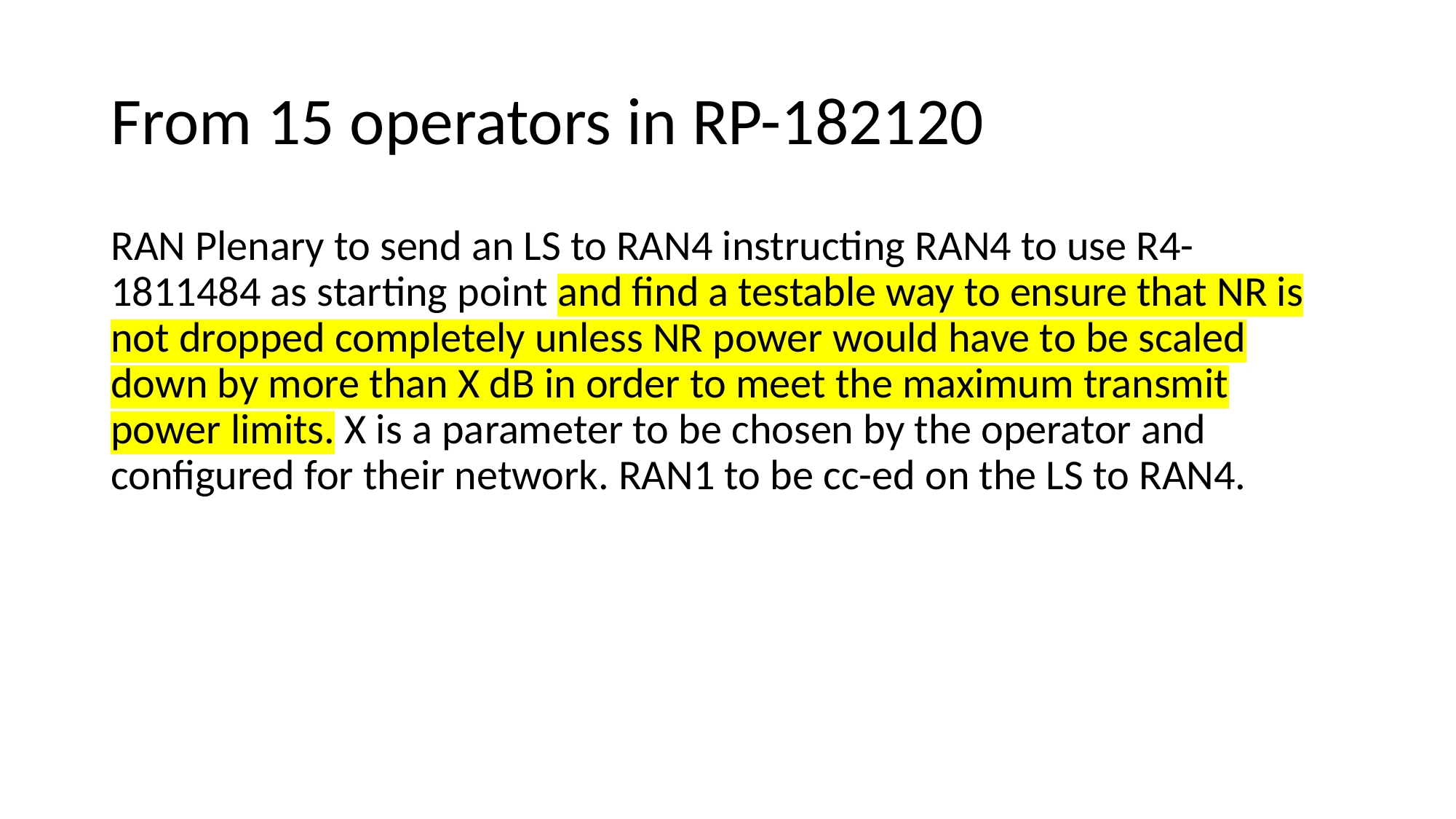

# From 15 operators in RP-182120
RAN Plenary to send an LS to RAN4 instructing RAN4 to use R4-1811484 as starting point and find a testable way to ensure that NR is not dropped completely unless NR power would have to be scaled down by more than X dB in order to meet the maximum transmit power limits. X is a parameter to be chosen by the operator and configured for their network. RAN1 to be cc-ed on the LS to RAN4.